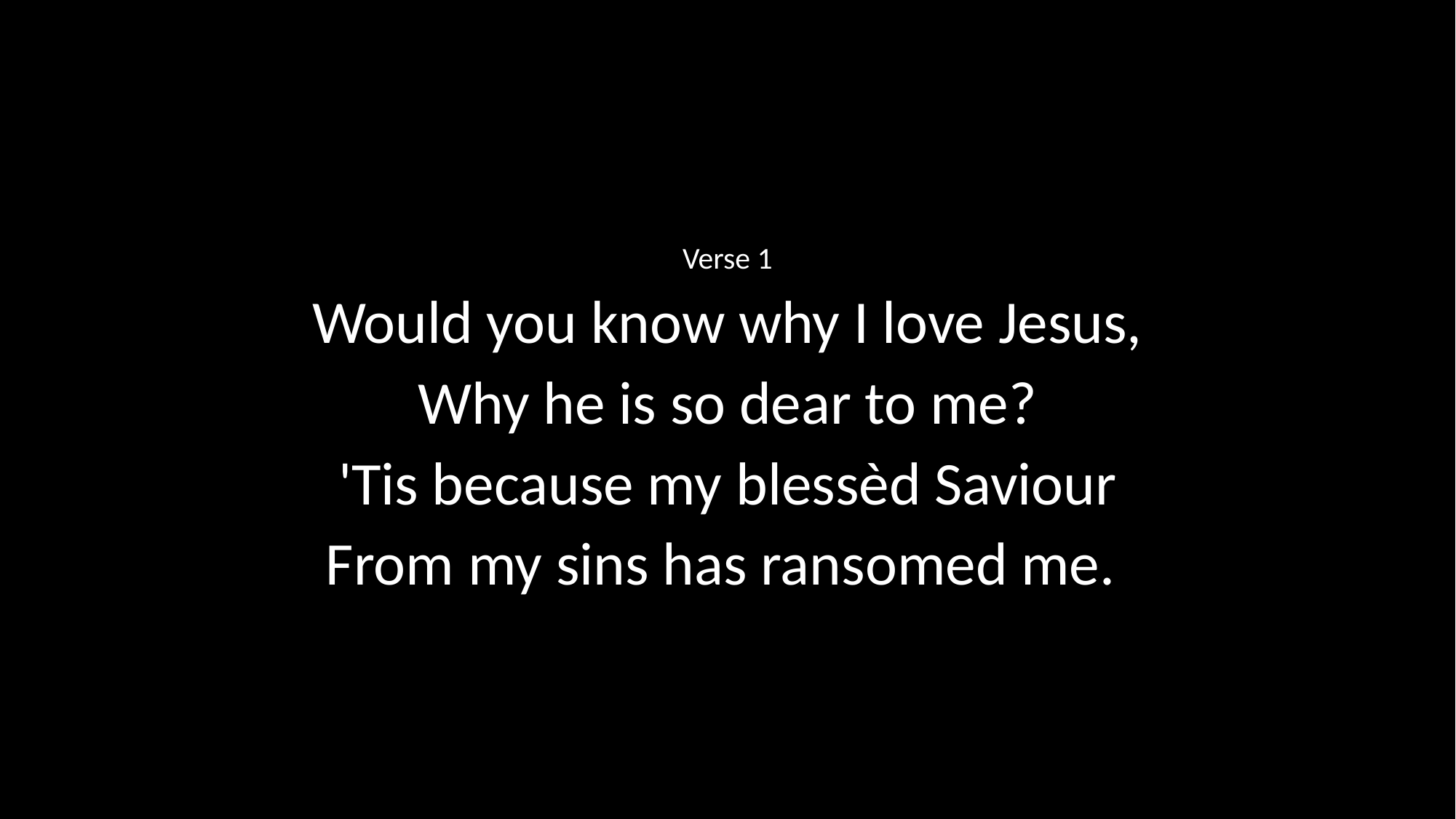

Verse 1
Would you know why I love Jesus,
Why he is so dear to me?
'Tis because my blessèd Saviour
From my sins has ransomed me.